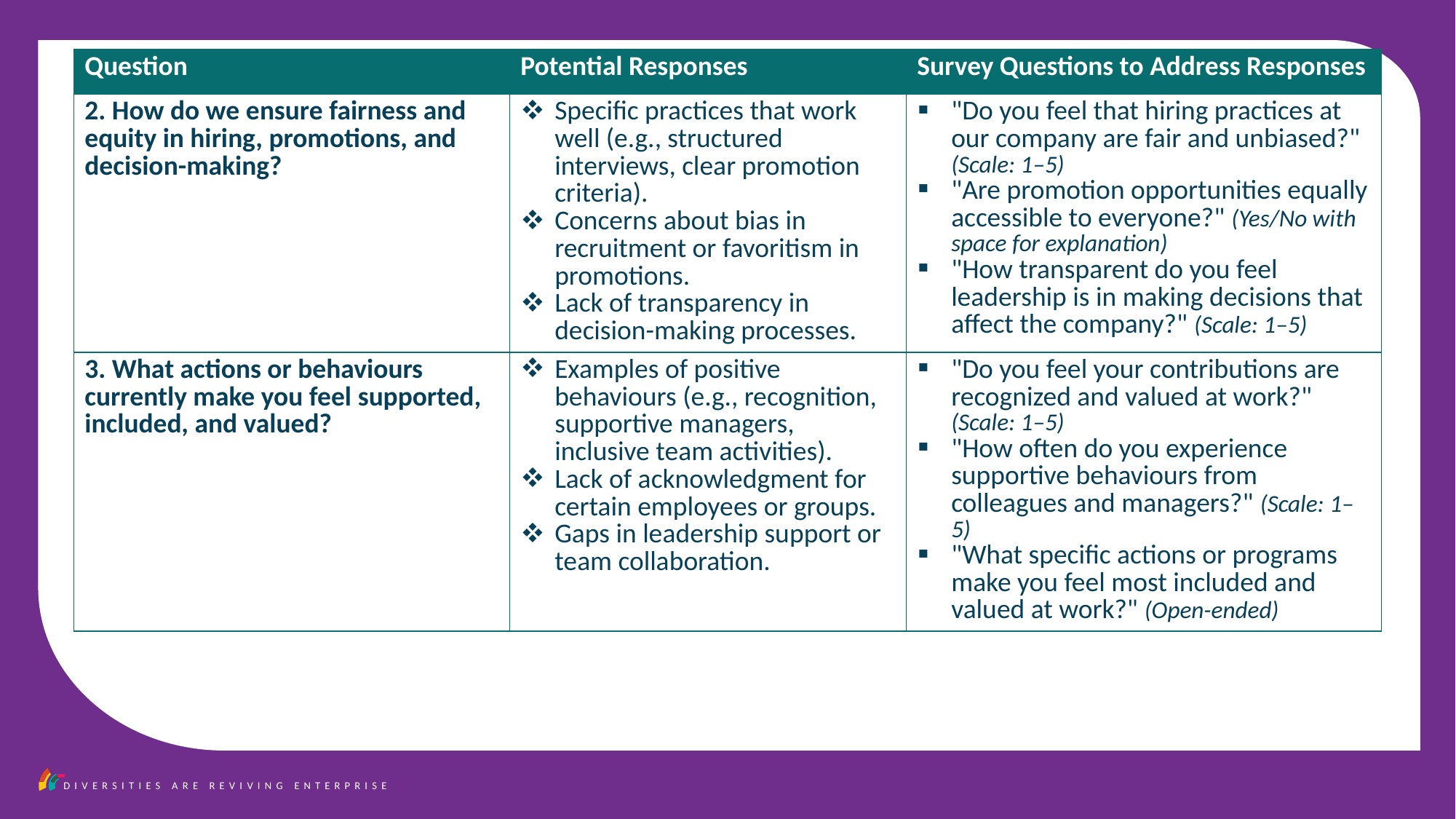

| Question | Potential Responses | Survey Questions to Address Responses |
| --- | --- | --- |
| 2. How do we ensure fairness and equity in hiring, promotions, and decision-making? | Specific practices that work well (e.g., structured interviews, clear promotion criteria). Concerns about bias in recruitment or favoritism in promotions. Lack of transparency in decision-making processes. | "Do you feel that hiring practices at our company are fair and unbiased?" (Scale: 1–5) "Are promotion opportunities equally accessible to everyone?" (Yes/No with space for explanation) "How transparent do you feel leadership is in making decisions that affect the company?" (Scale: 1–5) |
| 3. What actions or behaviours currently make you feel supported, included, and valued? | Examples of positive behaviours (e.g., recognition, supportive managers, inclusive team activities). Lack of acknowledgment for certain employees or groups. Gaps in leadership support or team collaboration. | "Do you feel your contributions are recognized and valued at work?" (Scale: 1–5) "How often do you experience supportive behaviours from colleagues and managers?" (Scale: 1–5) "What specific actions or programs make you feel most included and valued at work?" (Open-ended) |